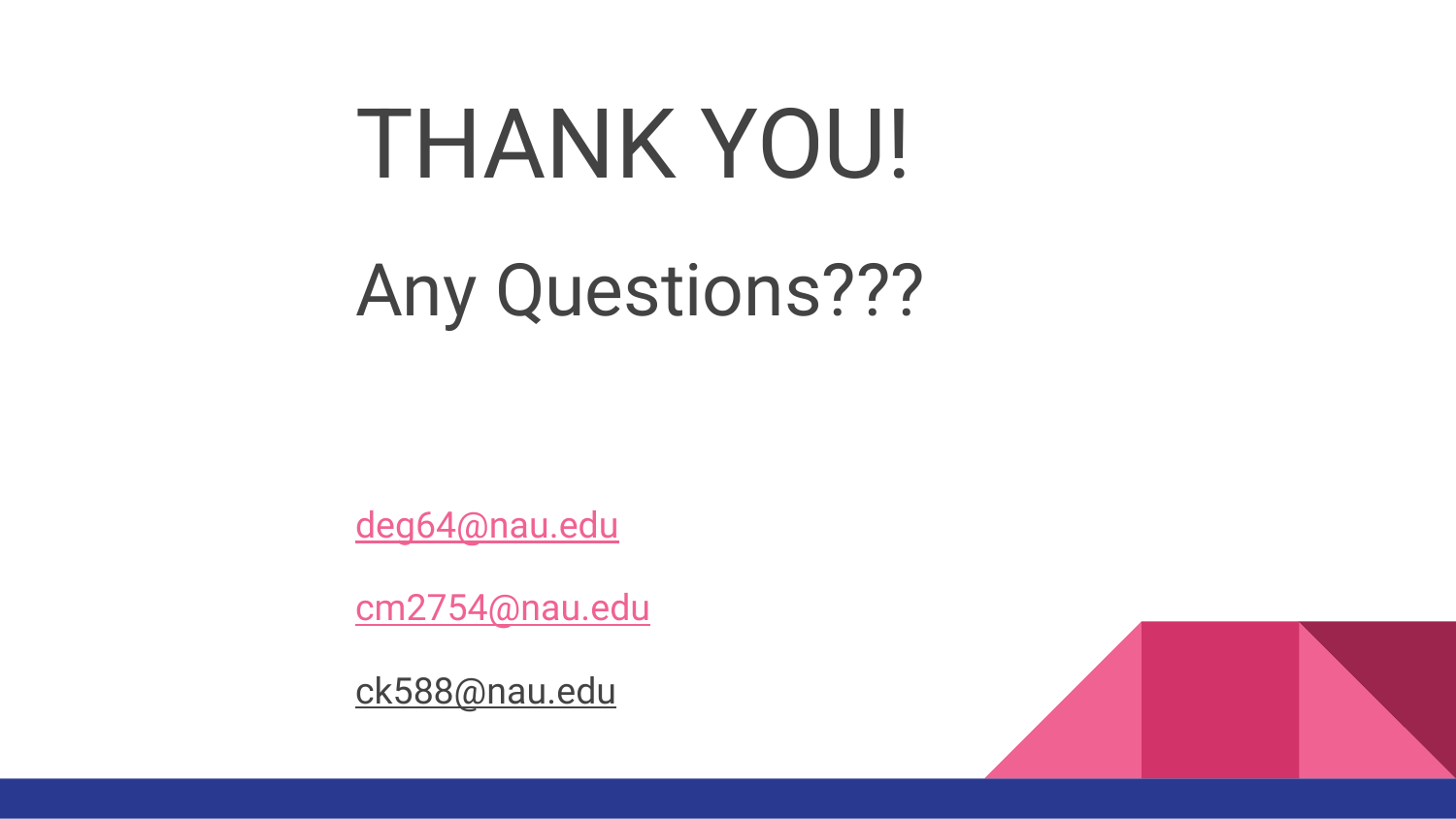

THANK YOU!
Any Questions???

deg64@nau.edu
cm2754@nau.edu
ck588@nau.edu